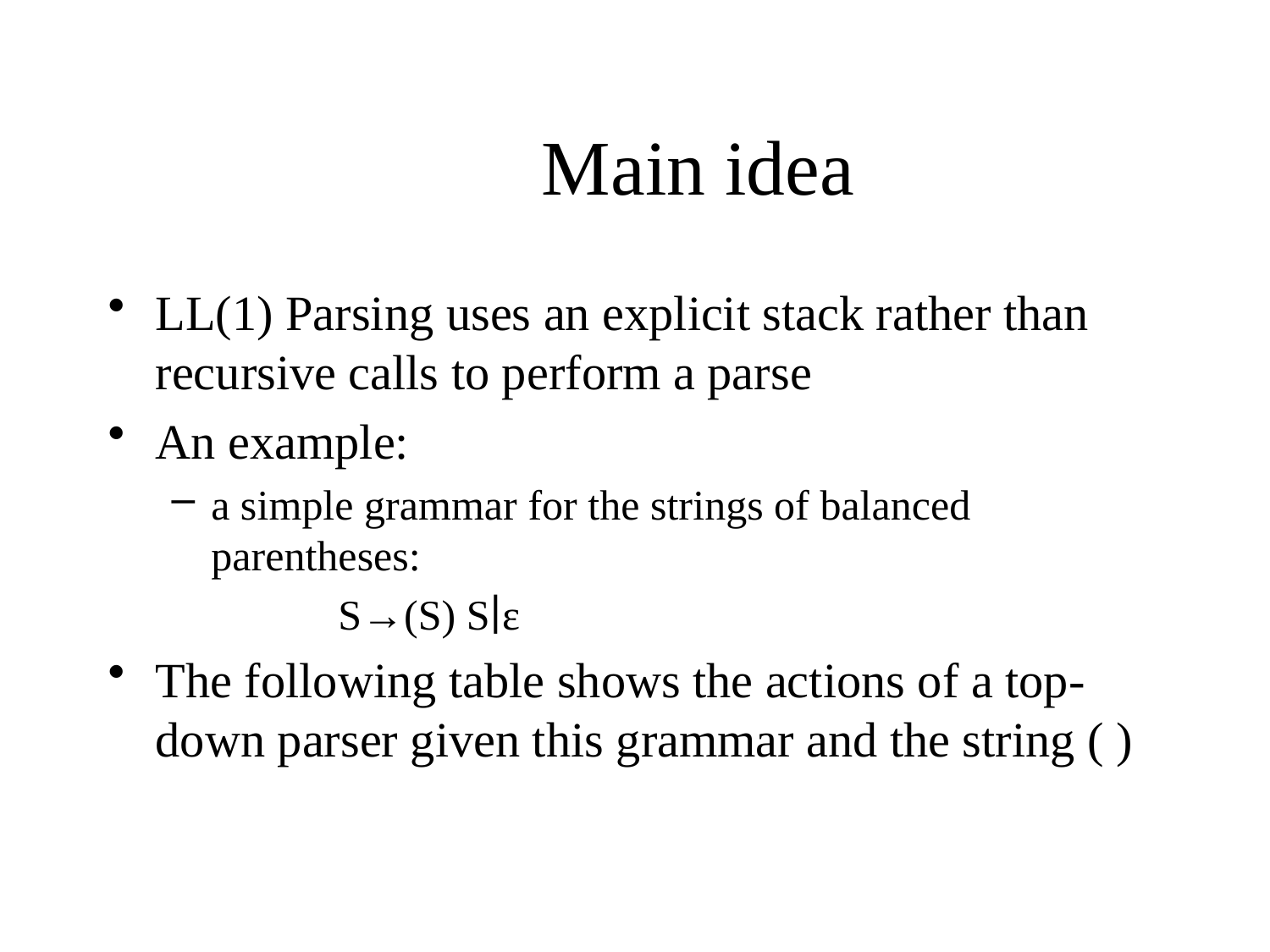

# Main idea
LL(1) Parsing uses an explicit stack rather than recursive calls to perform a parse
An example:
a simple grammar for the strings of balanced parentheses:
		S→(S) S∣ε
The following table shows the actions of a top-down parser given this grammar and the string ( )